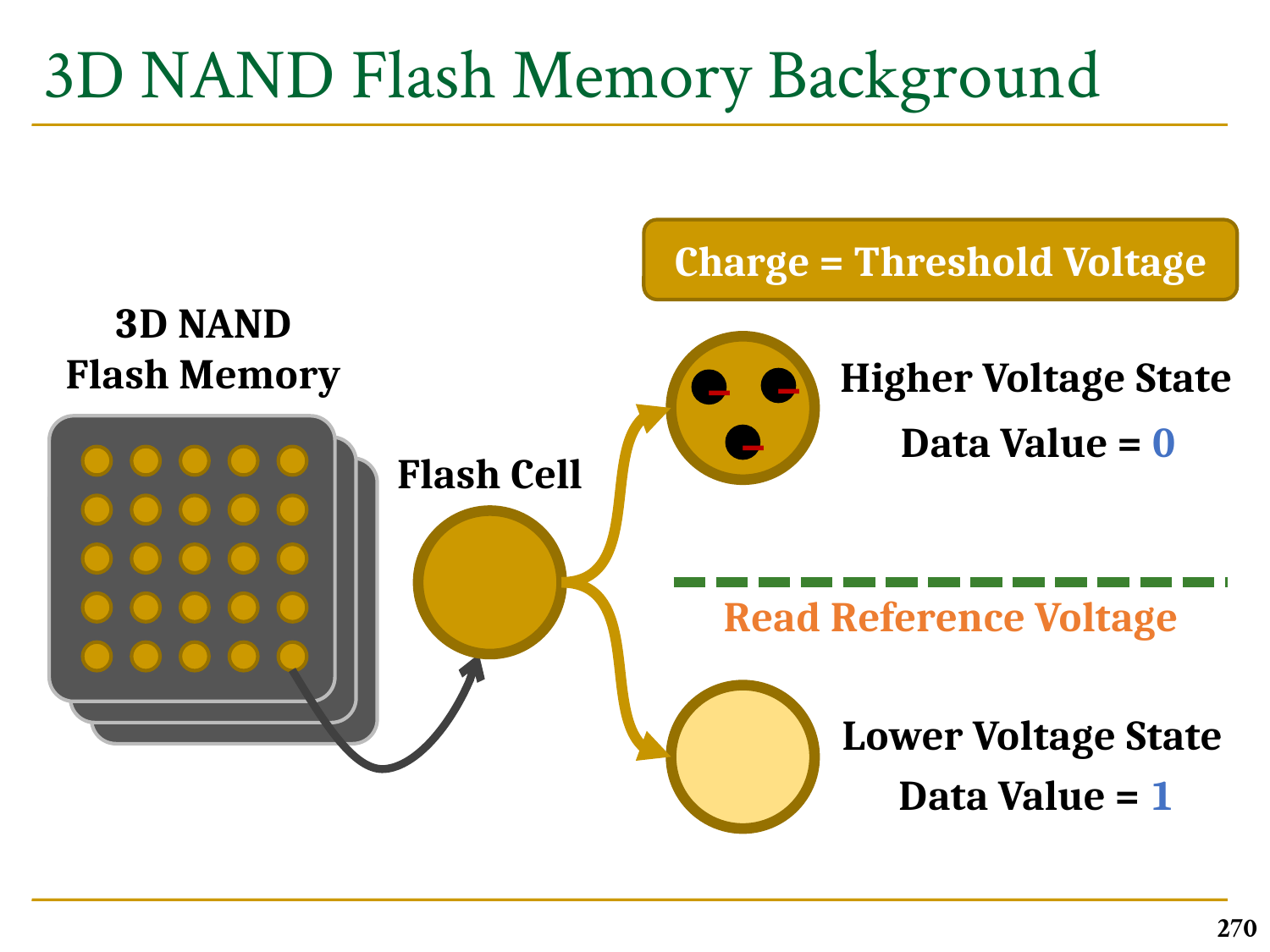

# 3D NAND Flash Memory Background
Charge = Threshold Voltage
3D NAND Flash Memory

–
–
–

Higher Voltage State
Data Value = 0
Lower Voltage State
Data Value = 1

Flash Cell

Read Reference Voltage
270